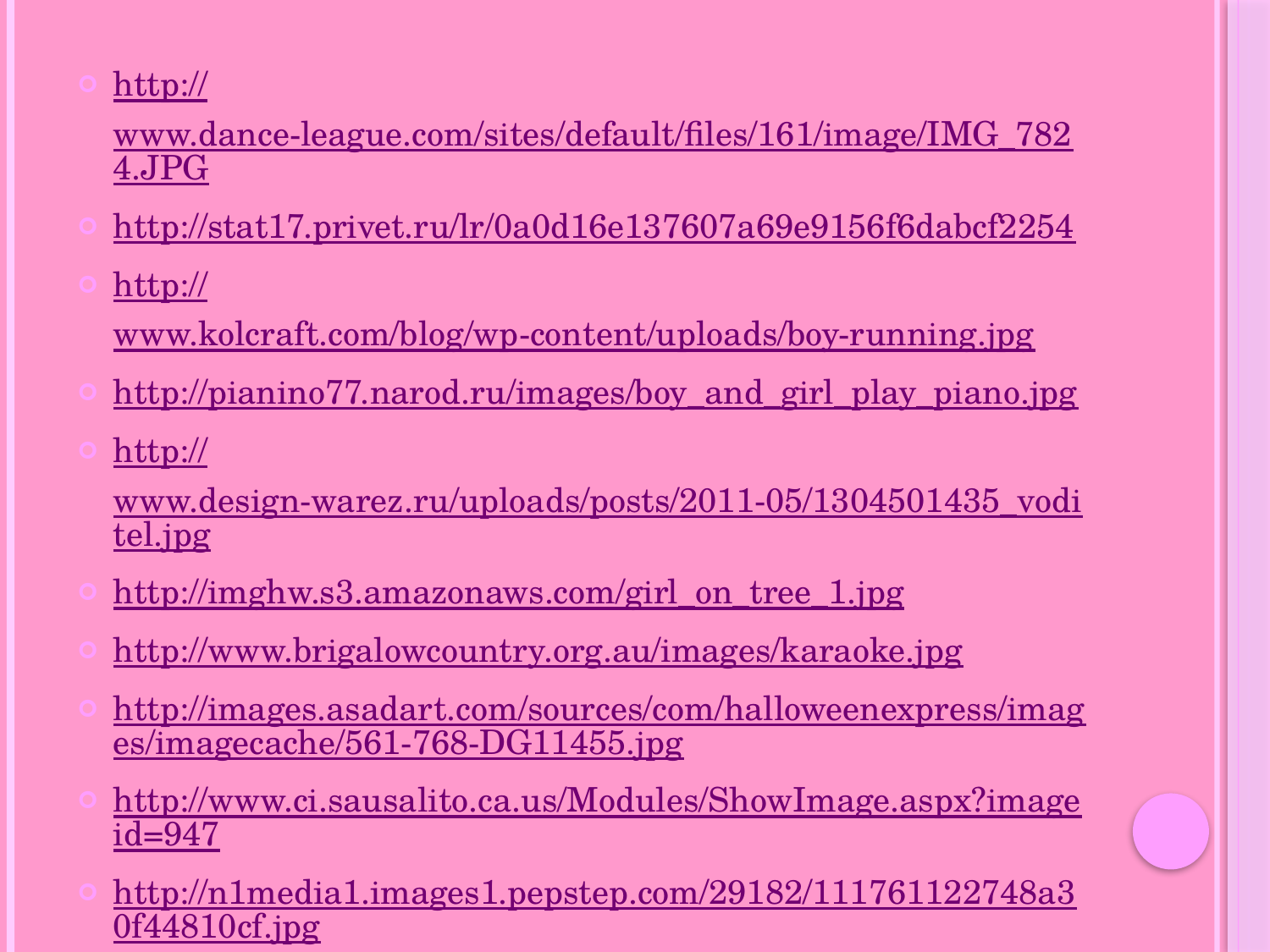

http://www.dance-league.com/sites/default/files/161/image/IMG_7824.JPG
http://stat17.privet.ru/lr/0a0d16e137607a69e9156f6dabcf2254
http://www.kolcraft.com/blog/wp-content/uploads/boy-running.jpg
http://pianino77.narod.ru/images/boy_and_girl_play_piano.jpg
http://www.design-warez.ru/uploads/posts/2011-05/1304501435_voditel.jpg
http://imghw.s3.amazonaws.com/girl_on_tree_1.jpg
http://www.brigalowcountry.org.au/images/karaoke.jpg
http://images.asadart.com/sources/com/halloweenexpress/images/imagecache/561-768-DG11455.jpg
http://www.ci.sausalito.ca.us/Modules/ShowImage.aspx?imageid=947
http://n1media1.images1.pepstep.com/29182/111761122748a30f44810cf.jpg